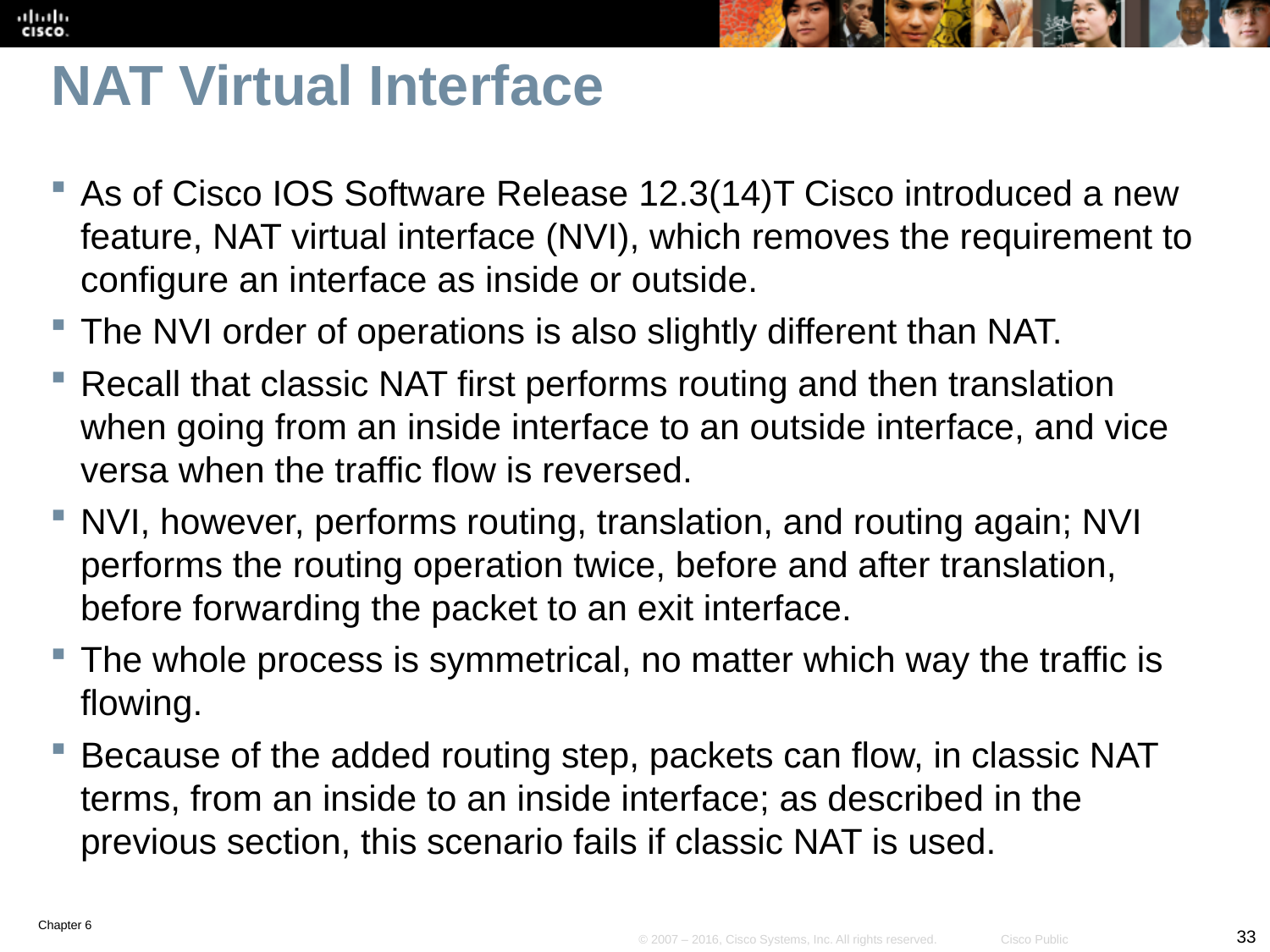

# NAT Virtual Interface
As of Cisco IOS Software Release 12.3(14)T Cisco introduced a new feature, NAT virtual interface (NVI), which removes the requirement to configure an interface as inside or outside.
The NVI order of operations is also slightly different than NAT.
Recall that classic NAT first performs routing and then translation when going from an inside interface to an outside interface, and vice versa when the traffic flow is reversed.
NVI, however, performs routing, translation, and routing again; NVI performs the routing operation twice, before and after translation, before forwarding the packet to an exit interface.
The whole process is symmetrical, no matter which way the traffic is flowing.
Because of the added routing step, packets can flow, in classic NAT terms, from an inside to an inside interface; as described in the previous section, this scenario fails if classic NAT is used.